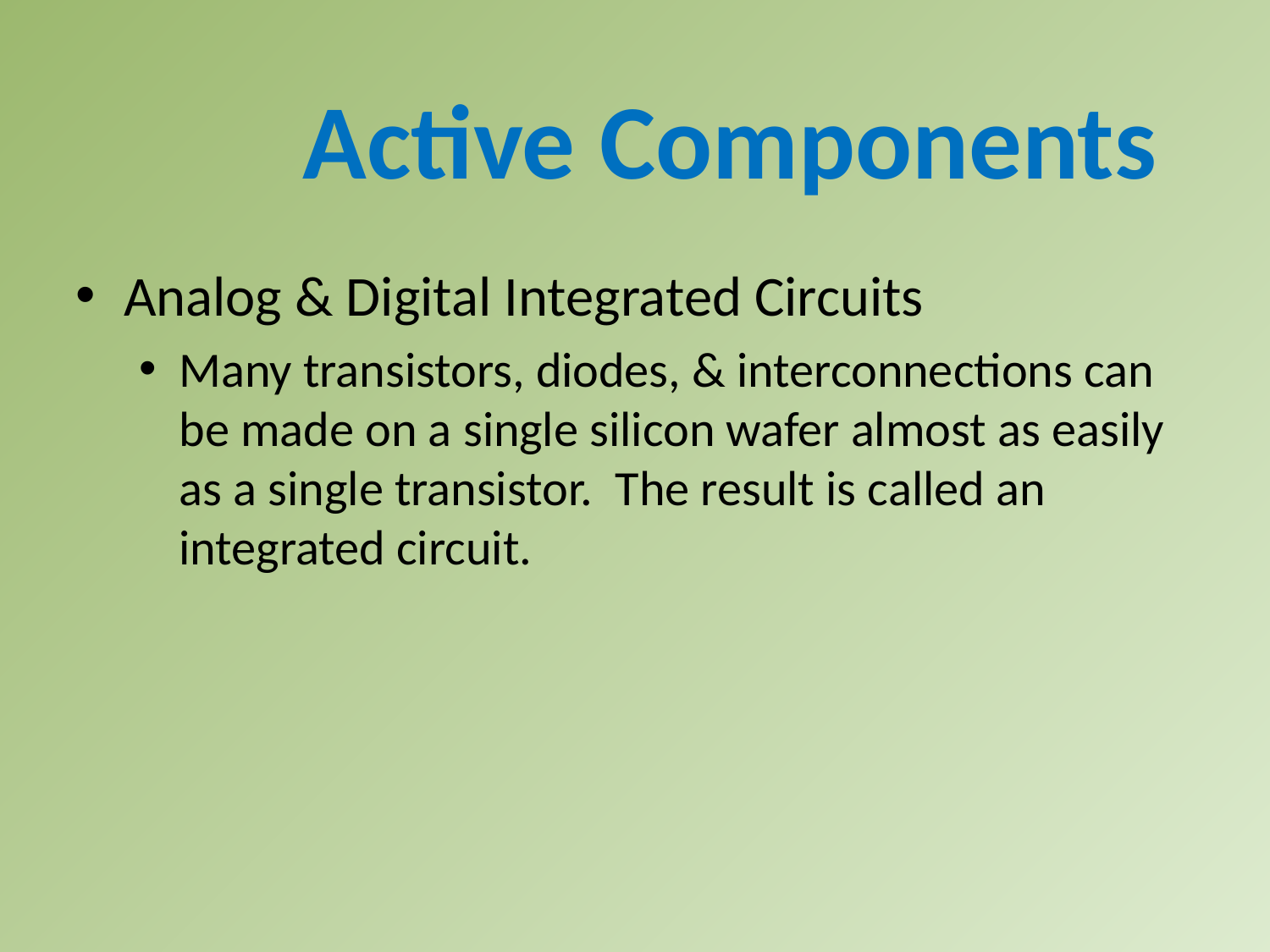

Active Components
Analog & Digital Integrated Circuits
Many transistors, diodes, & interconnections can be made on a single silicon wafer almost as easily as a single transistor.  The result is called an integrated circuit.